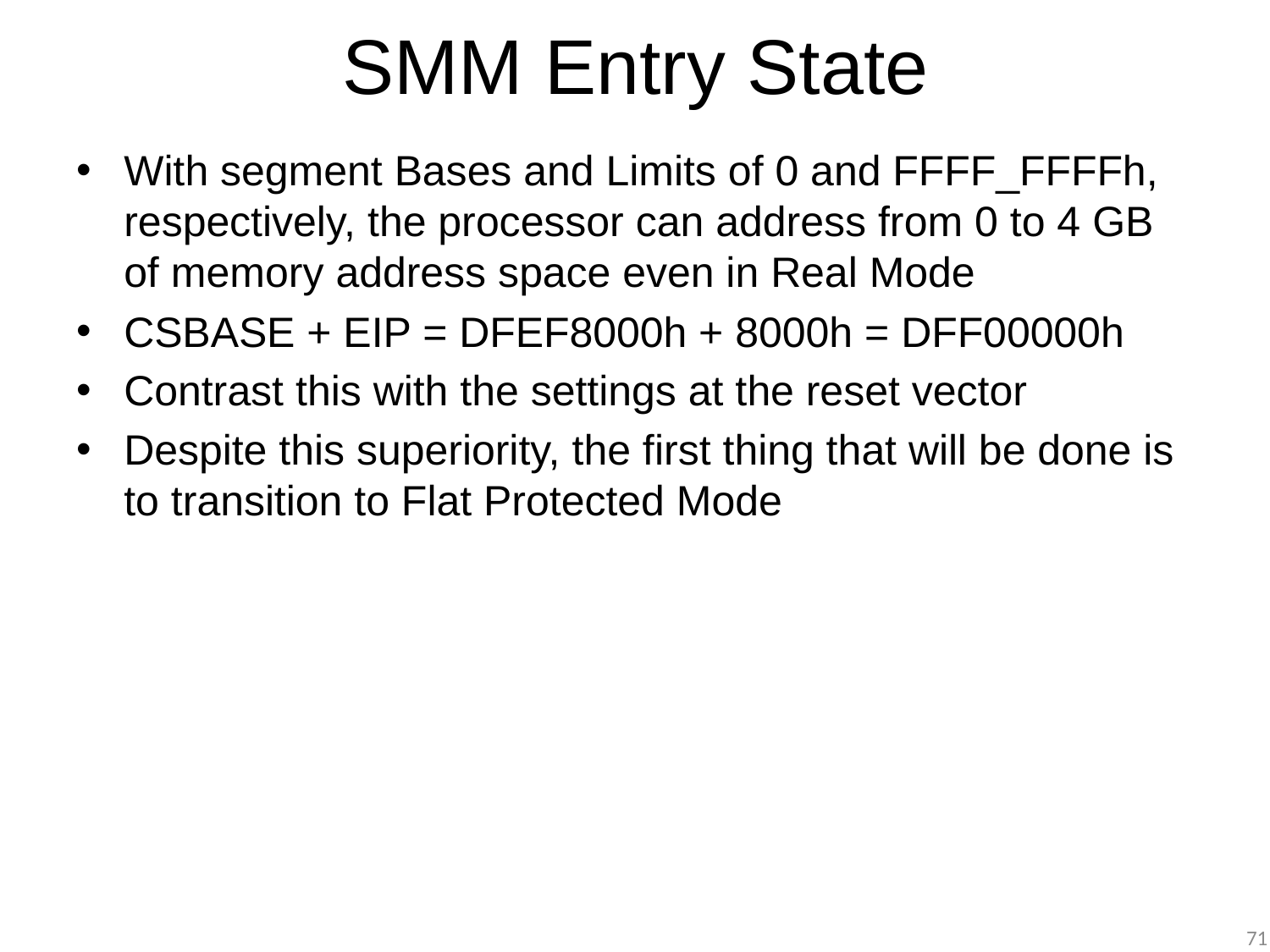

# SMM Entry State
With segment Bases and Limits of 0 and FFFF_FFFFh, respectively, the processor can address from 0 to 4 GB of memory address space even in Real Mode
CSBASE + EIP = DFEF8000h + 8000h = DFF00000h
Contrast this with the settings at the reset vector
Despite this superiority, the first thing that will be done is to transition to Flat Protected Mode

71